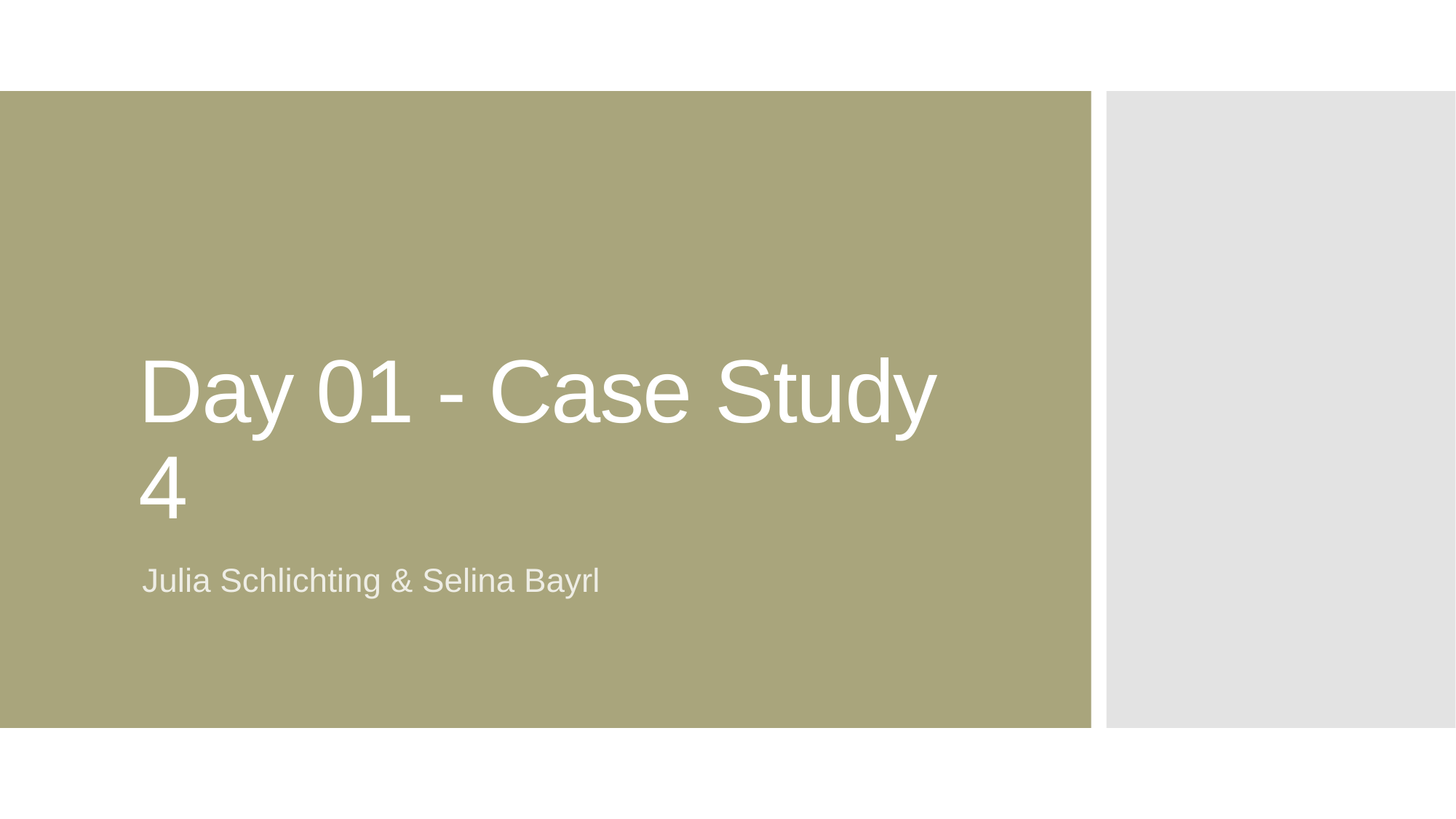

# Day 01 - Case Study 4
Julia Schlichting & Selina Bayrl